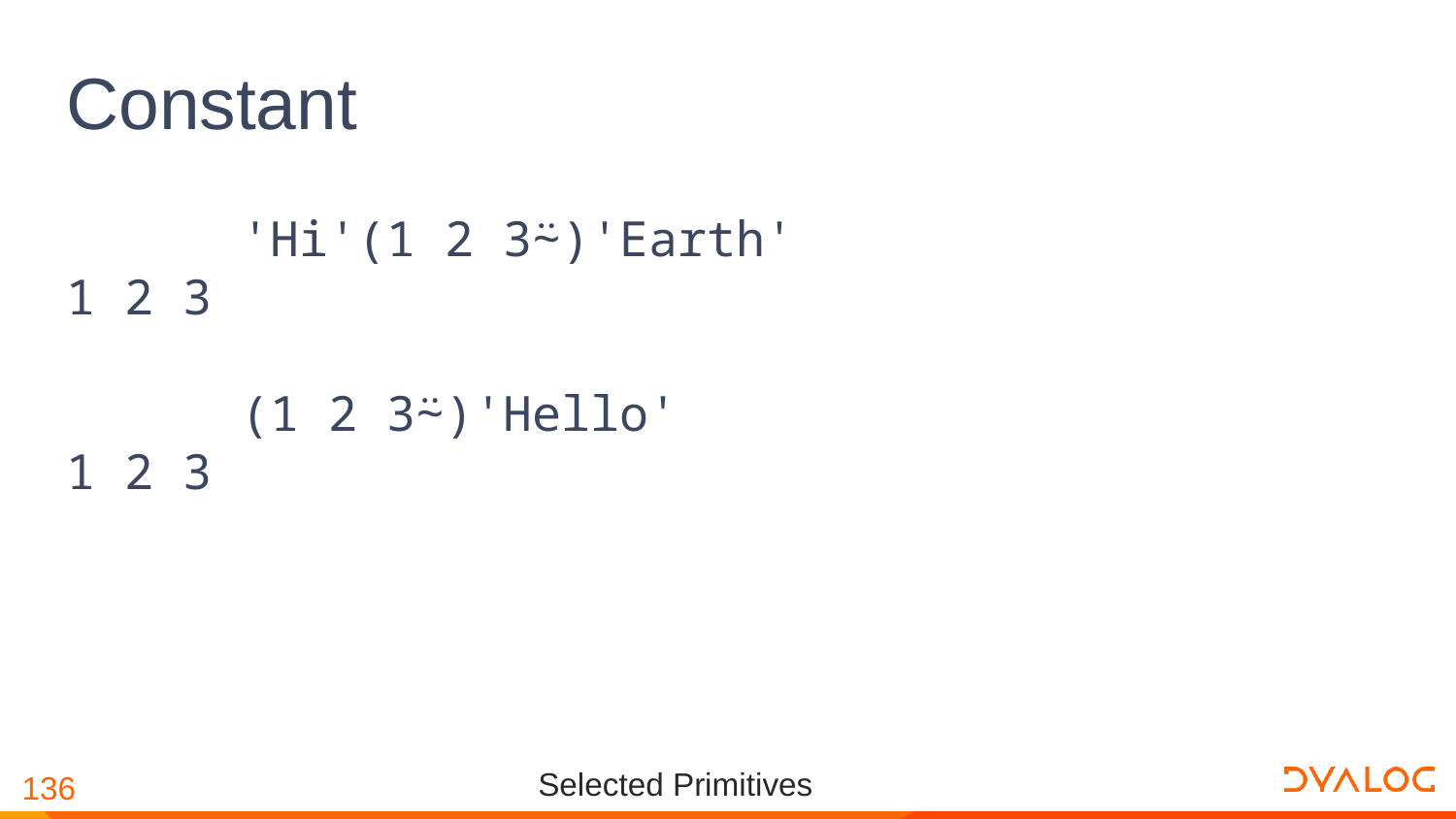

# Constant
      'Hi'(1 2 3⍨)'Earth'
1 2 3
      (1 2 3⍨)'Hello'
1 2 3